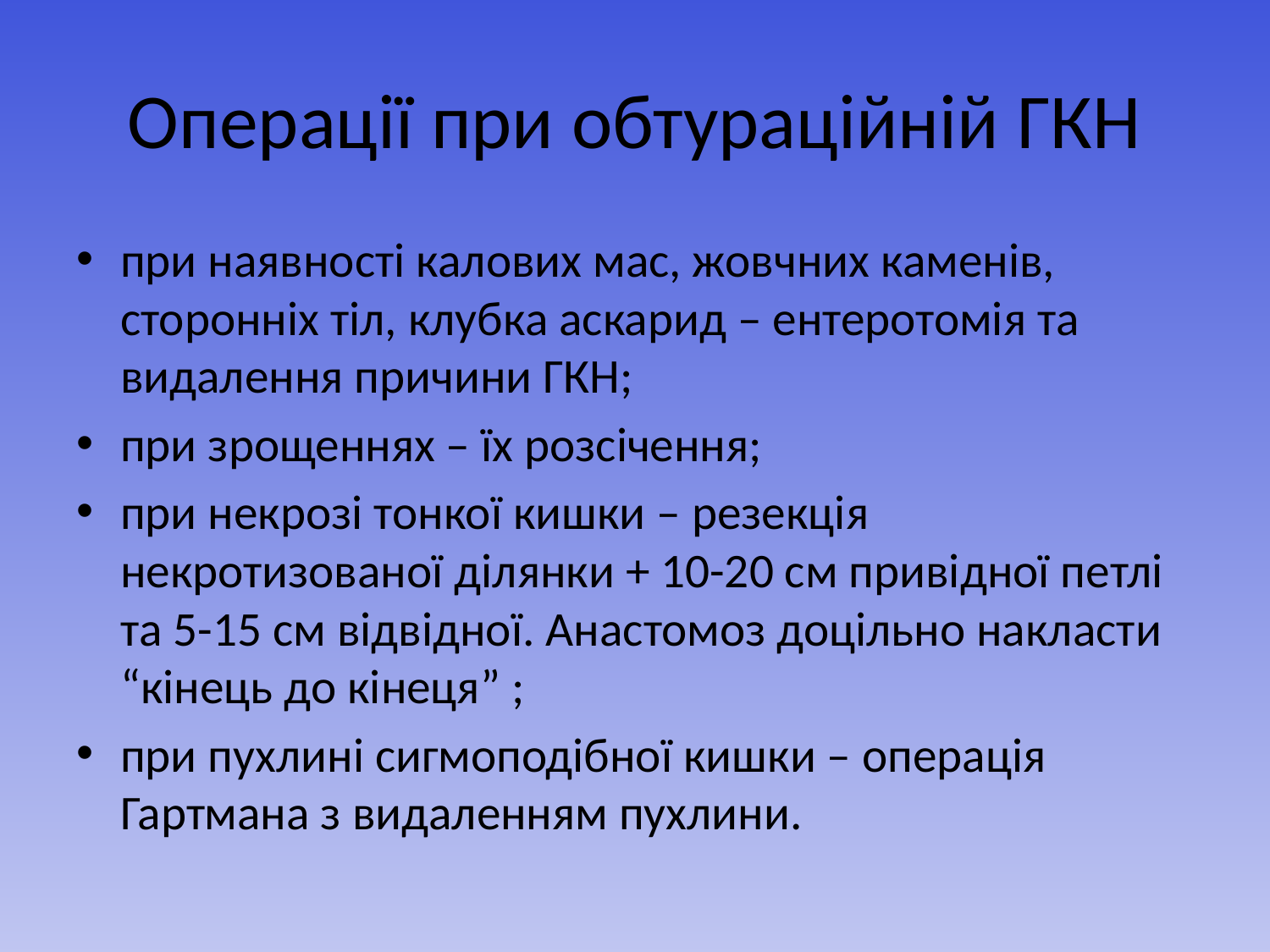

# Операції при обтураційній ГКН
при наявності калових мас, жовчних каменів, сторонніх тіл, клубка аскарид – ентеротомія та видалення причини ГКН;
при зрощеннях – їх розсічення;
при некрозі тонкої кишки – резекція некротизованої ділянки + 10-20 см привідної петлі та 5-15 см відвідної. Анастомоз доцільно накласти “кінець до кінеця” ;
при пухлині сигмоподібної кишки – операція Гартмана з видаленням пухлини.